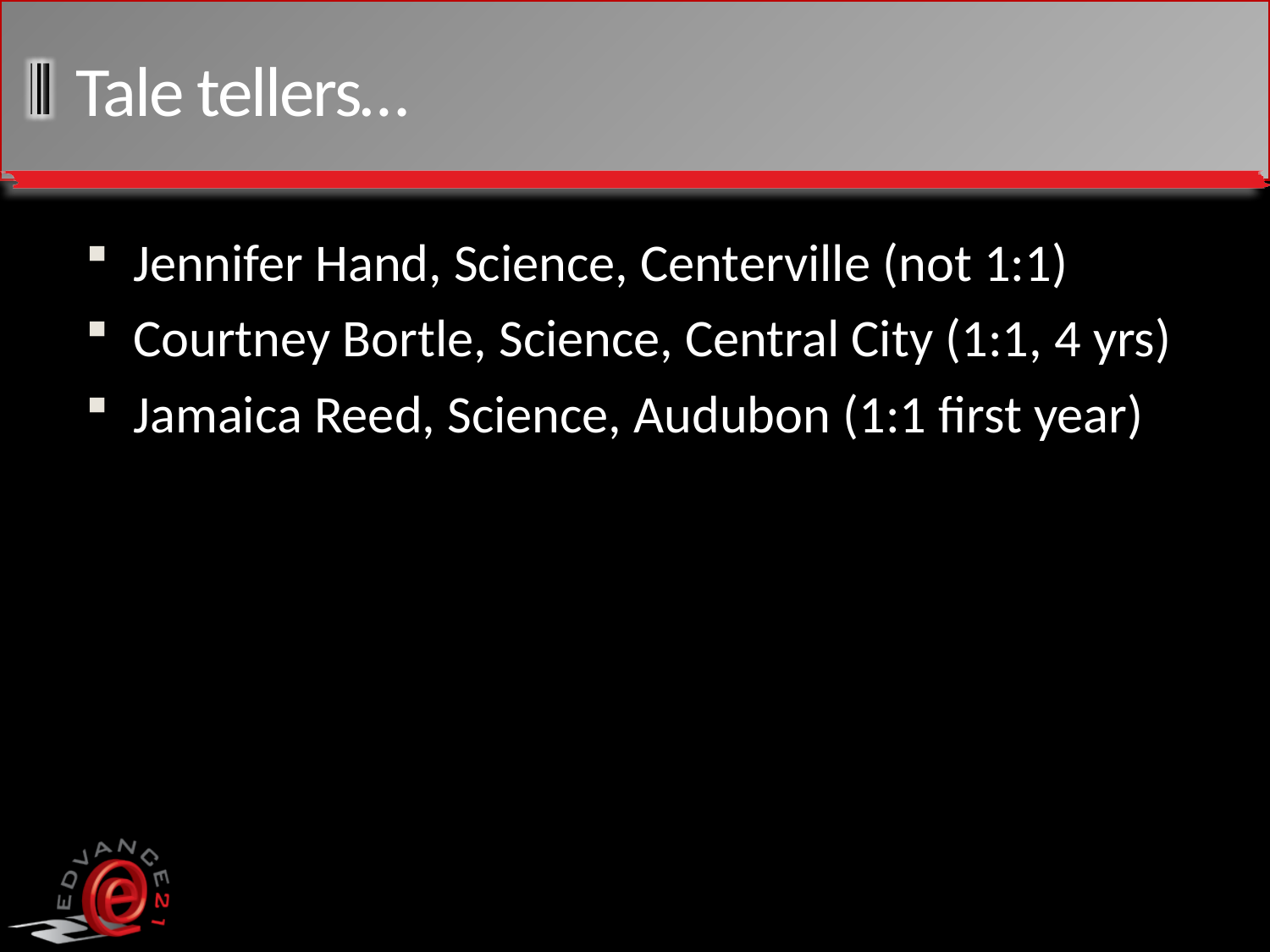

# Tale tellers…
Jennifer Hand, Science, Centerville (not 1:1)
Courtney Bortle, Science, Central City (1:1, 4 yrs)
Jamaica Reed, Science, Audubon (1:1 first year)